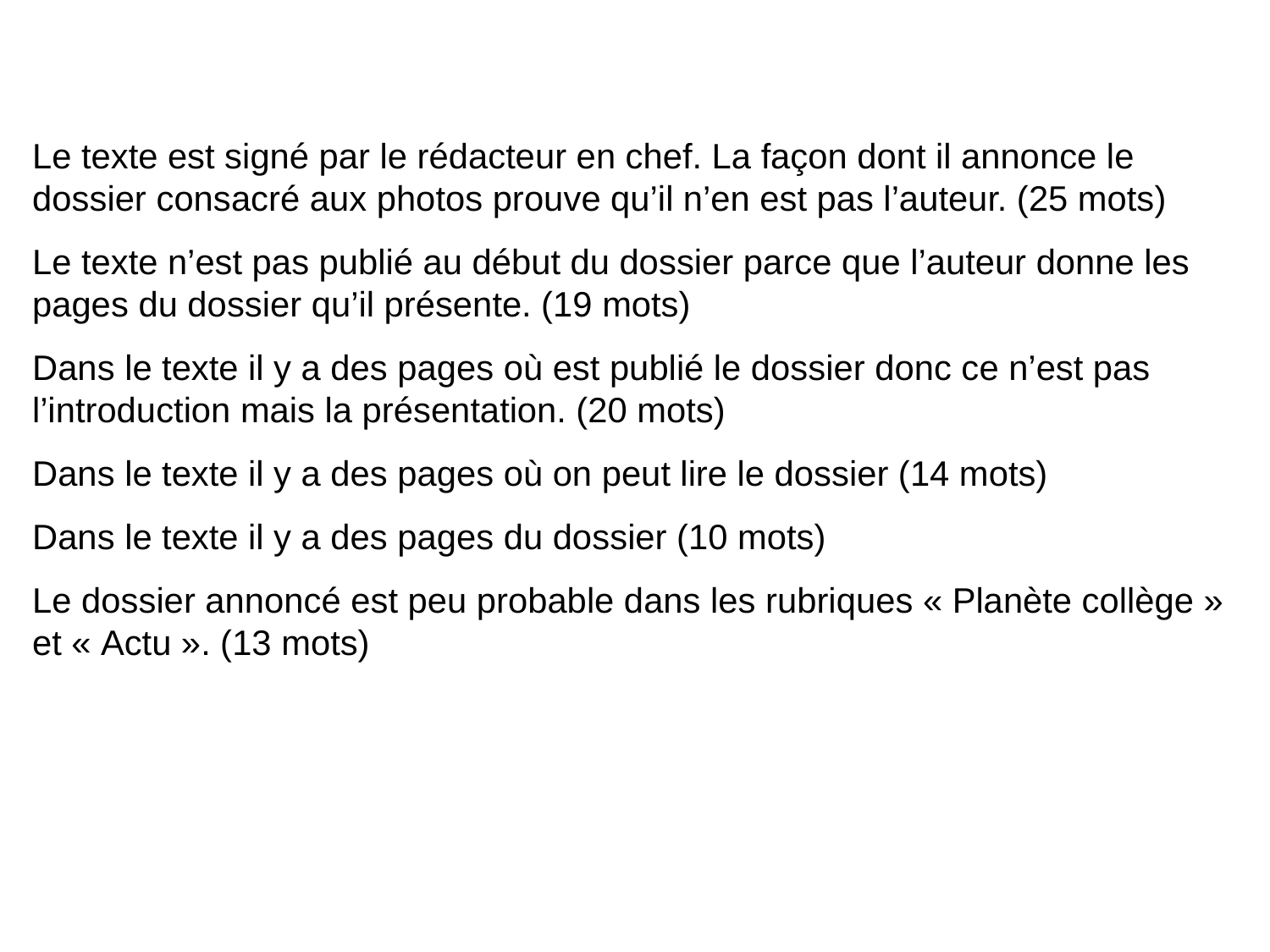

Le texte est signé par le rédacteur en chef. La façon dont il annonce le dossier consacré aux photos prouve qu’il n’en est pas l’auteur. (25 mots)
Le texte n’est pas publié au début du dossier parce que l’auteur donne les pages du dossier qu’il présente. (19 mots)
Dans le texte il y a des pages où est publié le dossier donc ce n’est pas l’introduction mais la présentation. (20 mots)
Dans le texte il y a des pages où on peut lire le dossier (14 mots)
Dans le texte il y a des pages du dossier (10 mots)
Le dossier annoncé est peu probable dans les rubriques « Planète collège » et « Actu ». (13 mots)